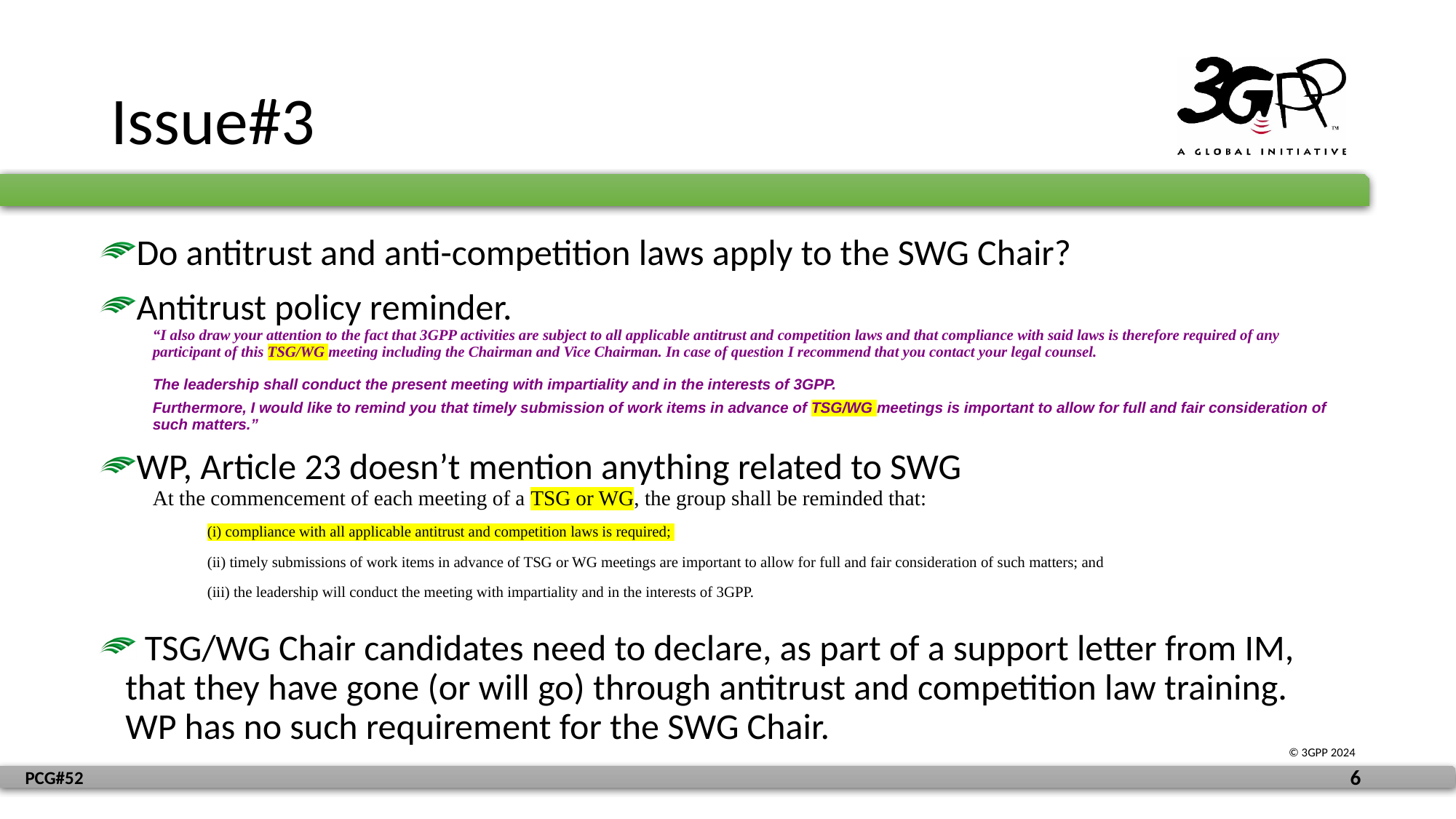

# Issue#3
Do antitrust and anti-competition laws apply to the SWG Chair?
Antitrust policy reminder.
“I also draw your attention to the fact that 3GPP activities are subject to all applicable antitrust and competition laws and that compliance with said laws is therefore required of any participant of this TSG/WG meeting including the Chairman and Vice Chairman. In case of question I recommend that you contact your legal counsel.

The leadership shall conduct the present meeting with impartiality and in the interests of 3GPP.
Furthermore, I would like to remind you that timely submission of work items in advance of TSG/WG meetings is important to allow for full and fair consideration of such matters.”
WP, Article 23 doesn’t mention anything related to SWG
At the commencement of each meeting of a TSG or WG, the group shall be reminded that:
(i) compliance with all applicable antitrust and competition laws is required;
(ii) timely submissions of work items in advance of TSG or WG meetings are important to allow for full and fair consideration of such matters; and
(iii) the leadership will conduct the meeting with impartiality and in the interests of 3GPP.
 TSG/WG Chair candidates need to declare, as part of a support letter from IM,  that they have gone (or will go) through antitrust and competition law training. WP has no such requirement for the SWG Chair.